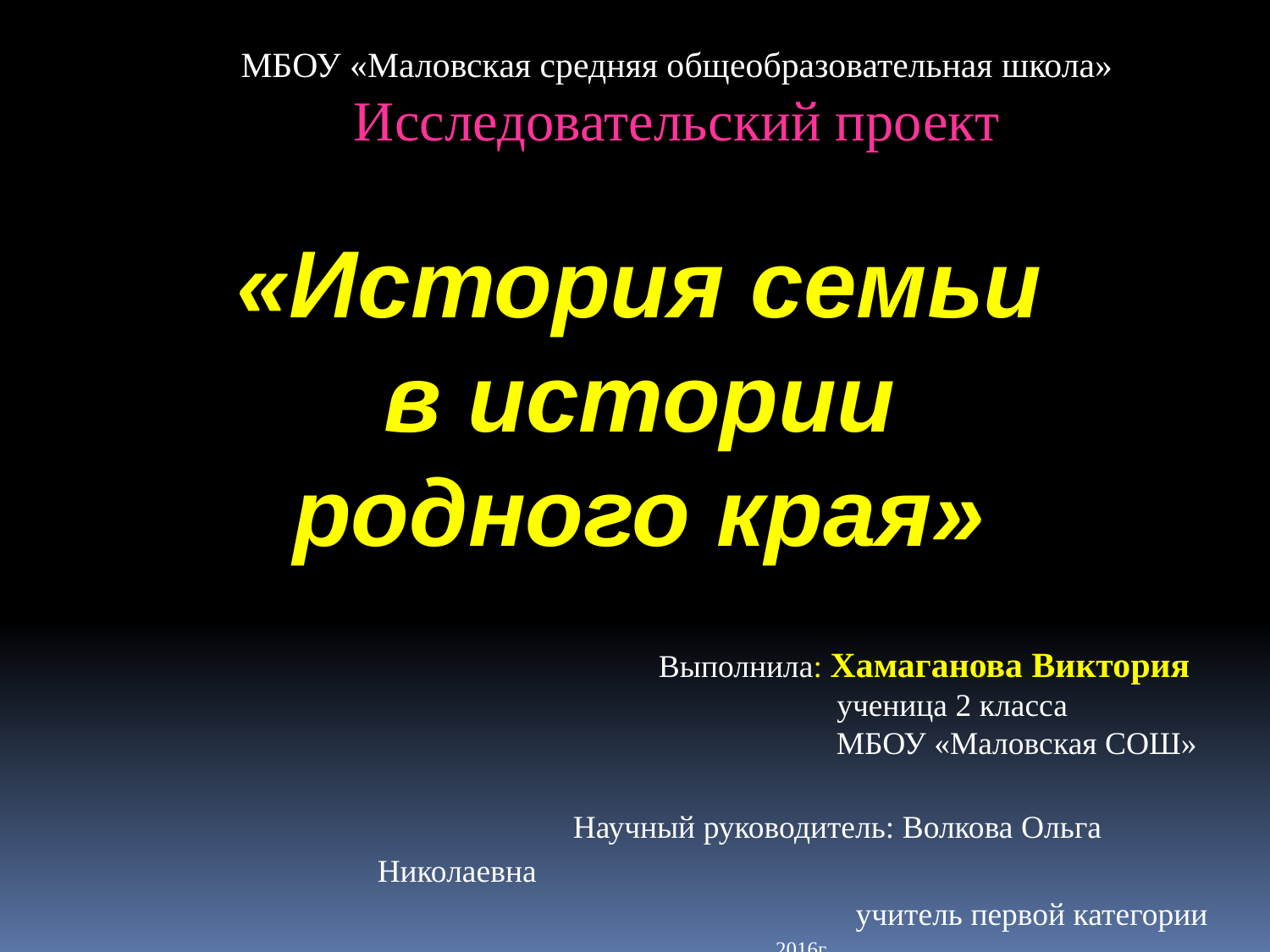

МБОУ «Маловская средняя общеобразовательная школа»
Исследовательский проект
«История семьи
в истории
родного края»
  Выполнила: Хамаганова Виктория
         ученица 2 класса
                            МБОУ «Маловская СОШ»
                      Научный руководитель: Волкова Ольга Николаевна
                                                         учитель первой категории
2016г.